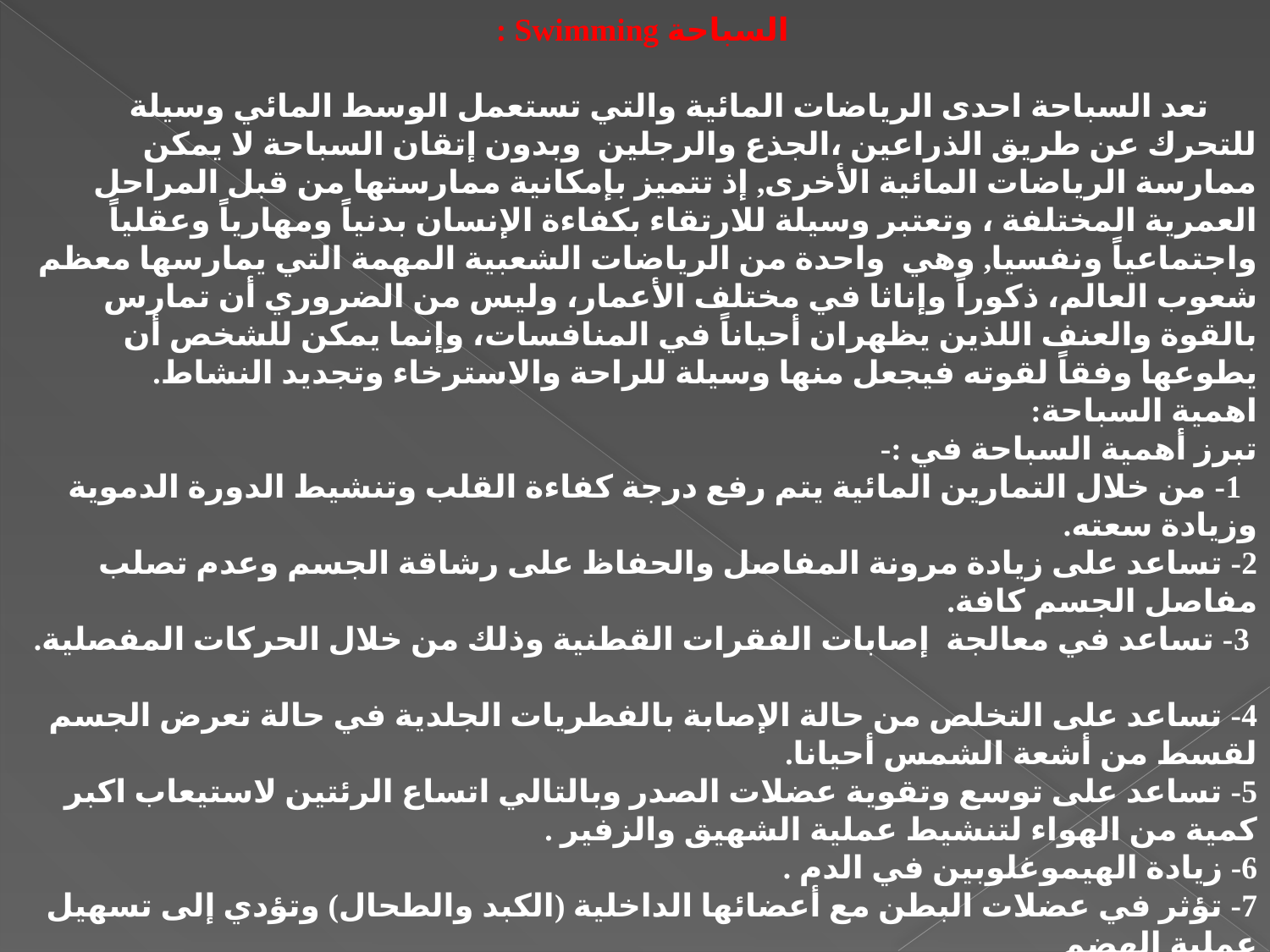

السباحة Swimming :

      تعد السباحة احدى الرياضات المائية والتي تستعمل الوسط المائي وسيلة للتحرك عن طريق الذراعين ،الجذع والرجلين  وبدون إتقان السباحة لا يمكن ممارسة الرياضات المائية الأخرى, إذ تتميز بإمكانية ممارستها من قبل المراحل العمرية المختلفة ، وتعتبر وسيلة للارتقاء بكفاءة الإنسان بدنياً ومهارياً وعقلياً واجتماعياً ونفسيا, وهي  واحدة من الرياضات الشعبية المهمة التي يمارسها معظم شعوب العالم، ذكوراً وإناثا في مختلف الأعمار، وليس من الضروري أن تمارس بالقوة والعنف اللذين يظهران أحياناً في المنافسات، وإنما يمكن للشخص أن يطوعها وفقاً لقوته فيجعل منها وسيلة للراحة والاسترخاء وتجديد النشاط.
اهمية السباحة:
تبرز أهمية السباحة في :-
  1- من خلال التمارين المائية يتم رفع درجة كفاءة القلب وتنشيط الدورة الدموية وزيادة سعته.
2- تساعد على زيادة مرونة المفاصل والحفاظ على رشاقة الجسم وعدم تصلب مفاصل الجسم كافة.
 3- تساعد في معالجة  إصابات الفقرات القطنية وذلك من خلال الحركات المفصلية.
4- تساعد على التخلص من حالة الإصابة بالفطريات الجلدية في حالة تعرض الجسم لقسط من أشعة الشمس أحيانا.
5- تساعد على توسع وتقوية عضلات الصدر وبالتالي اتساع الرئتين لاستيعاب اكبر كمية من الهواء لتنشيط عملية الشهيق والزفير .
6- زيادة الهيموغلوبين في الدم .
7- تؤثر في عضلات البطن مع أعضائها الداخلية (الكبد والطحال) وتؤدي إلى تسهيل عملية الهضم
8- يعد الماء مدلك طبيعي للجسم.
9- تعمل السباحة على تنمية الشجاعة والإقدام , لهذا نرى إن بعض الدول تهيؤ مستلزمات السباحة لأعداد أبنائها إعدادا جيدا يؤهلهم للدفاع عن ووطنهم لهذا تعد السباحة من الرياضيات الحربية.
10- لها أهمية إنسانية في حالة إنقاذ شخص من الغرق – كما إن تعلمها يقلل من نسبة حوادث الغرق.